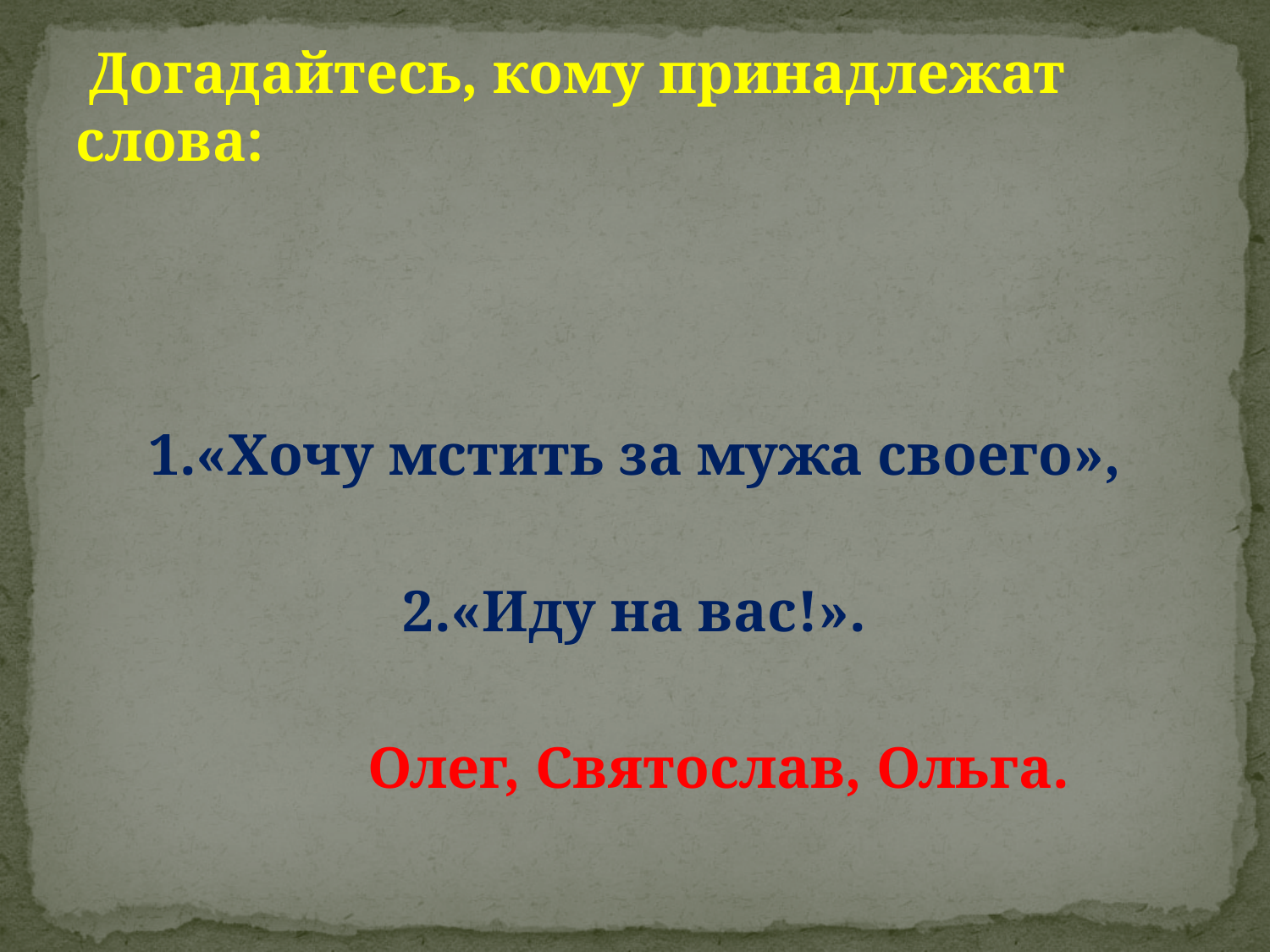

#
 Догадайтесь, кому принадлежат слова:

1.«Хочу мстить за мужа своего»,

2.«Иду на вас!».

                    Олег, Святослав, Ольга.